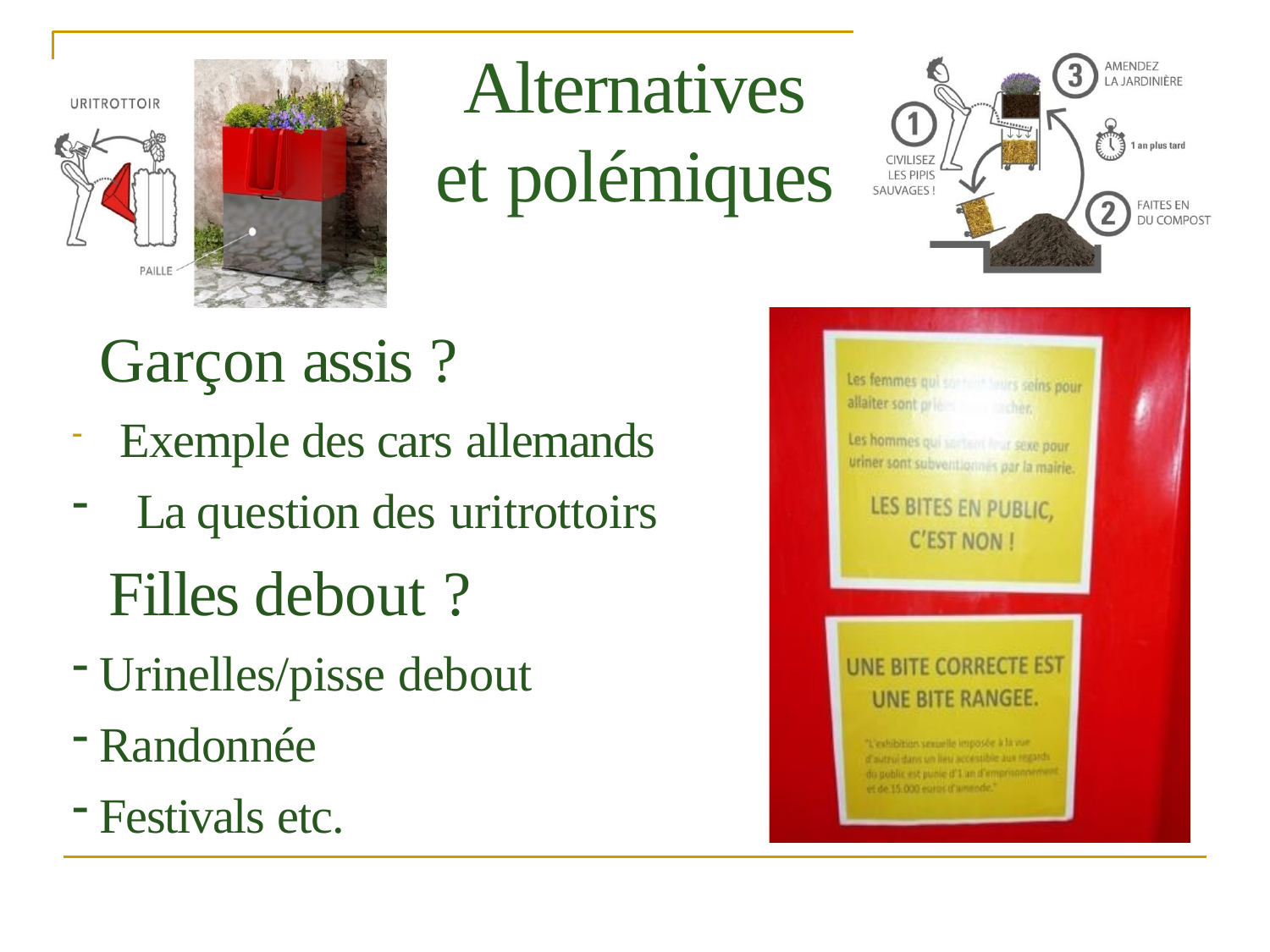

# Alternatives  et polémiques

Garçon assis ?
Exemple des cars allemands
La question des uritrottoirs
Filles debout ?
Urinelles/pisse debout
Randonnée
Festivals etc.